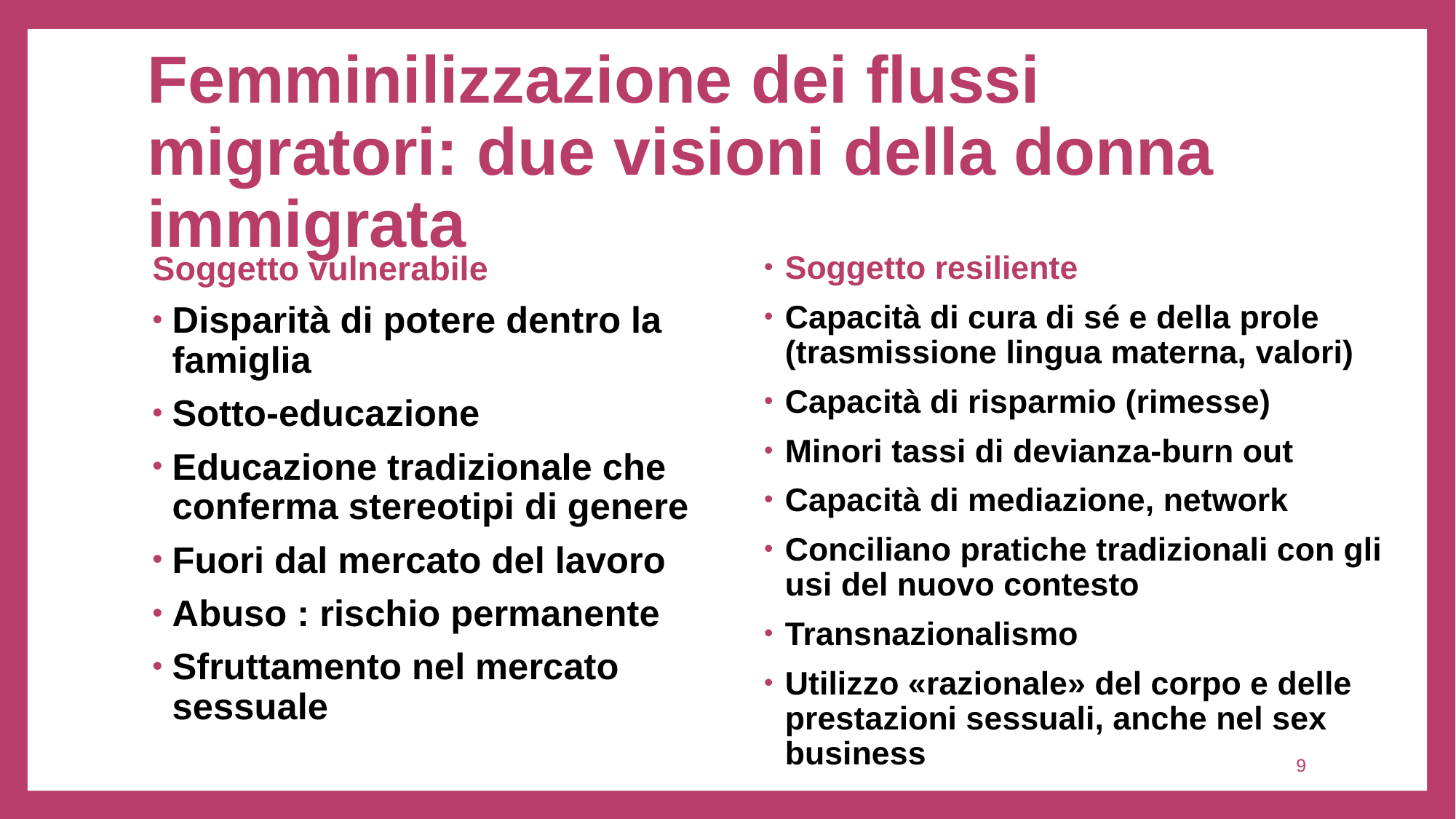

# Femminilizzazione dei flussi migratori: due visioni della donna immigrata
Soggetto vulnerabile
Disparità di potere dentro la famiglia
Sotto-educazione
Educazione tradizionale che conferma stereotipi di genere
Fuori dal mercato del lavoro
Abuso : rischio permanente
Sfruttamento nel mercato sessuale
Soggetto resiliente
Capacità di cura di sé e della prole (trasmissione lingua materna, valori)
Capacità di risparmio (rimesse)
Minori tassi di devianza-burn out
Capacità di mediazione, network
Conciliano pratiche tradizionali con gli usi del nuovo contesto
Transnazionalismo
Utilizzo «razionale» del corpo e delle prestazioni sessuali, anche nel sex business
9